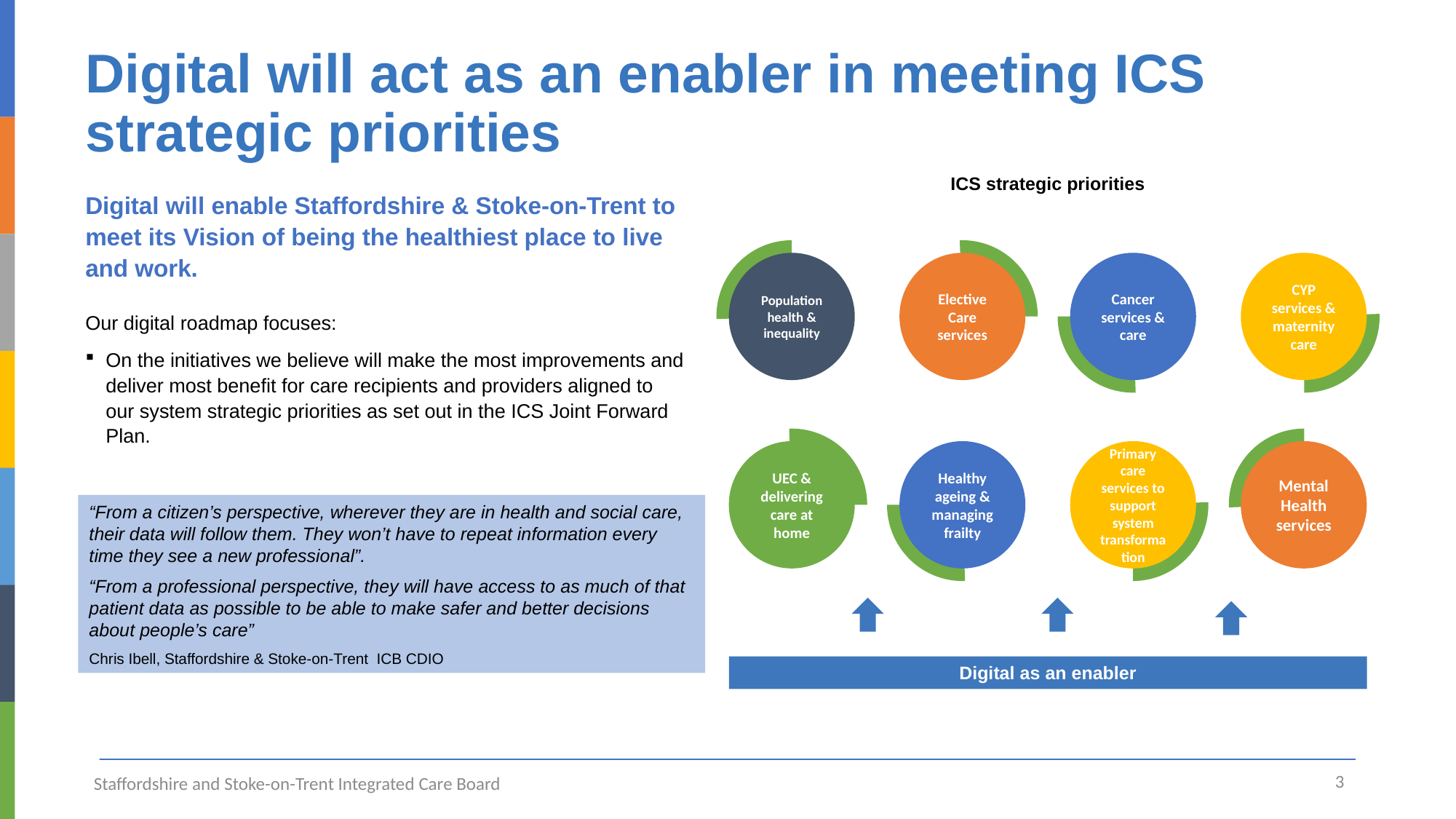

# Digital will act as an enabler in meeting ICS strategic priorities
ICS strategic priorities
Digital will enable Staffordshire & Stoke-on-Trent to meet its Vision of being the healthiest place to live and work.​
Our digital roadmap focuses:​
On the initiatives we believe will make the most improvements and deliver most benefit for care recipients and providers aligned to our system strategic priorities as set out in the ICS Joint Forward Plan.​

Population health & inequality

Elective Care services

Cancer services & care

CYP services & maternity care

UEC & delivering care at home

Healthy ageing & managing frailty

Primary care services to support system transformation

Mental Health services
“From a citizen’s perspective, wherever they are in health and social care, their data will follow them. They won’t have to repeat information every time they see a new professional”.
“From a professional perspective, they will have access to as much of that patient data as possible to be able to make safer and better decisions about people’s care”
Chris Ibell, Staffordshire & Stoke-on-Trent  ICB CDIO

Digital as an enabler
3
Staffordshire and Stoke-on-Trent Integrated Care Board